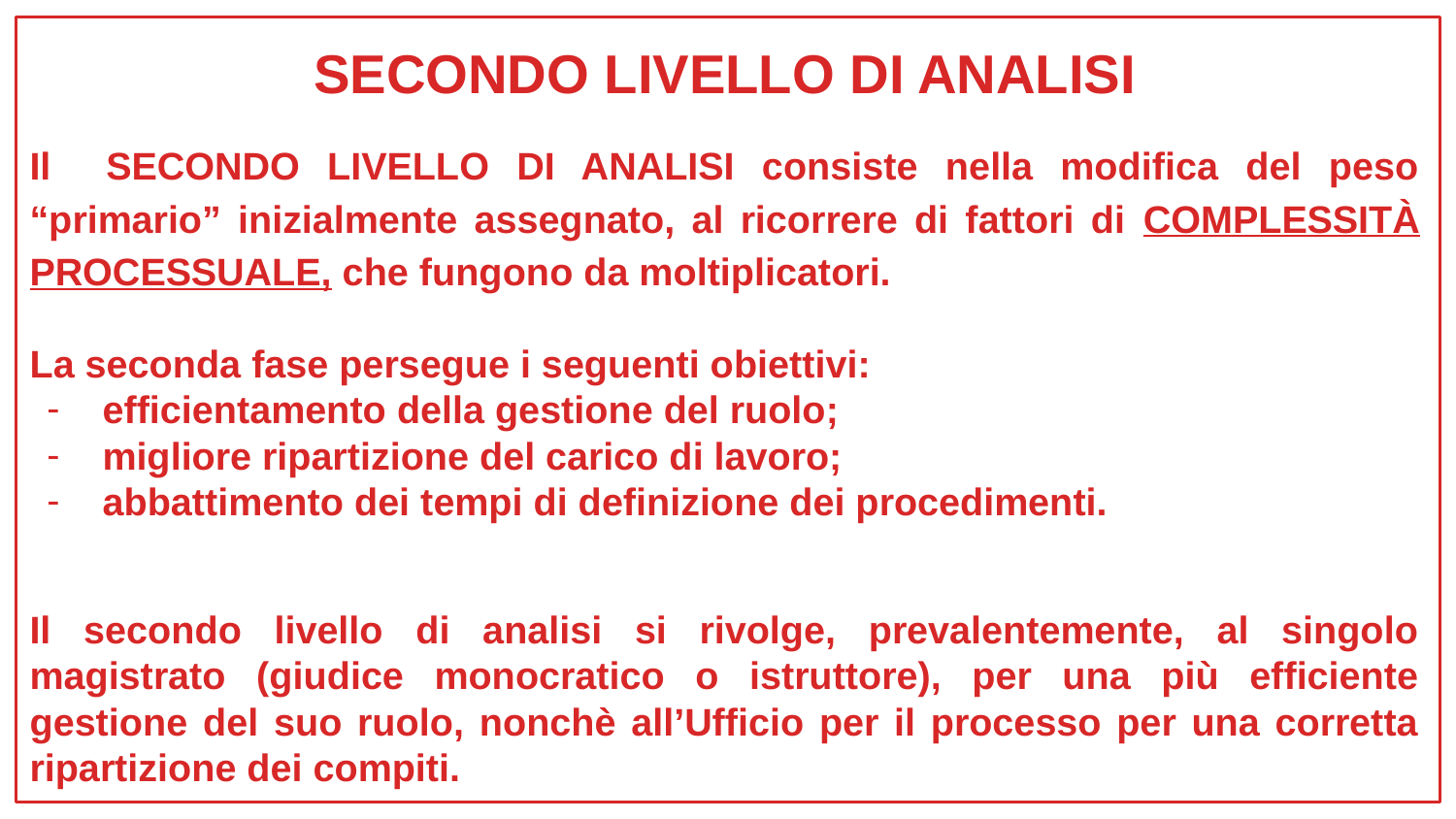

SECONDO LIVELLO DI ANALISI
Il  SECONDO LIVELLO DI ANALISI consiste nella modifica del peso “primario” inizialmente assegnato, al ricorrere di fattori di COMPLESSITÀ PROCESSUALE, che fungono da moltiplicatori.

La seconda fase persegue i seguenti obiettivi:
efficientamento della gestione del ruolo;
migliore ripartizione del carico di lavoro;
abbattimento dei tempi di definizione dei procedimenti.

Il secondo livello di analisi si rivolge, prevalentemente, al singolo magistrato (giudice monocratico o istruttore), per una più efficiente gestione del suo ruolo, nonchè all’Ufficio per il processo per una corretta ripartizione dei compiti.